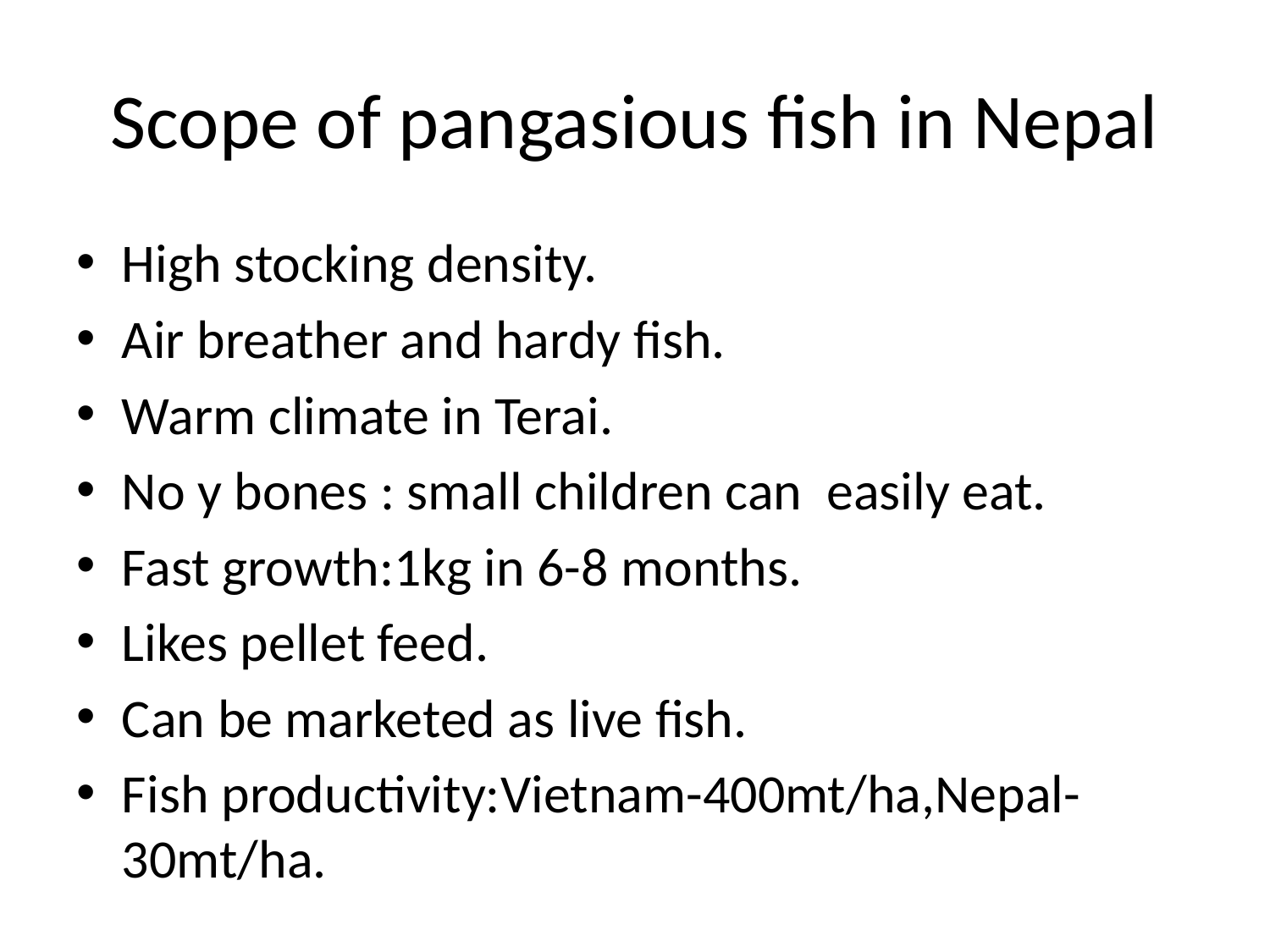

# Scope of pangasious fish in Nepal
High stocking density.
Air breather and hardy fish.
Warm climate in Terai.
No y bones : small children can  easily eat.
Fast growth:1kg in 6-8 months.
Likes pellet feed.
Can be marketed as live fish.
Fish productivity:Vietnam-400mt/ha,Nepal-30mt/ha.